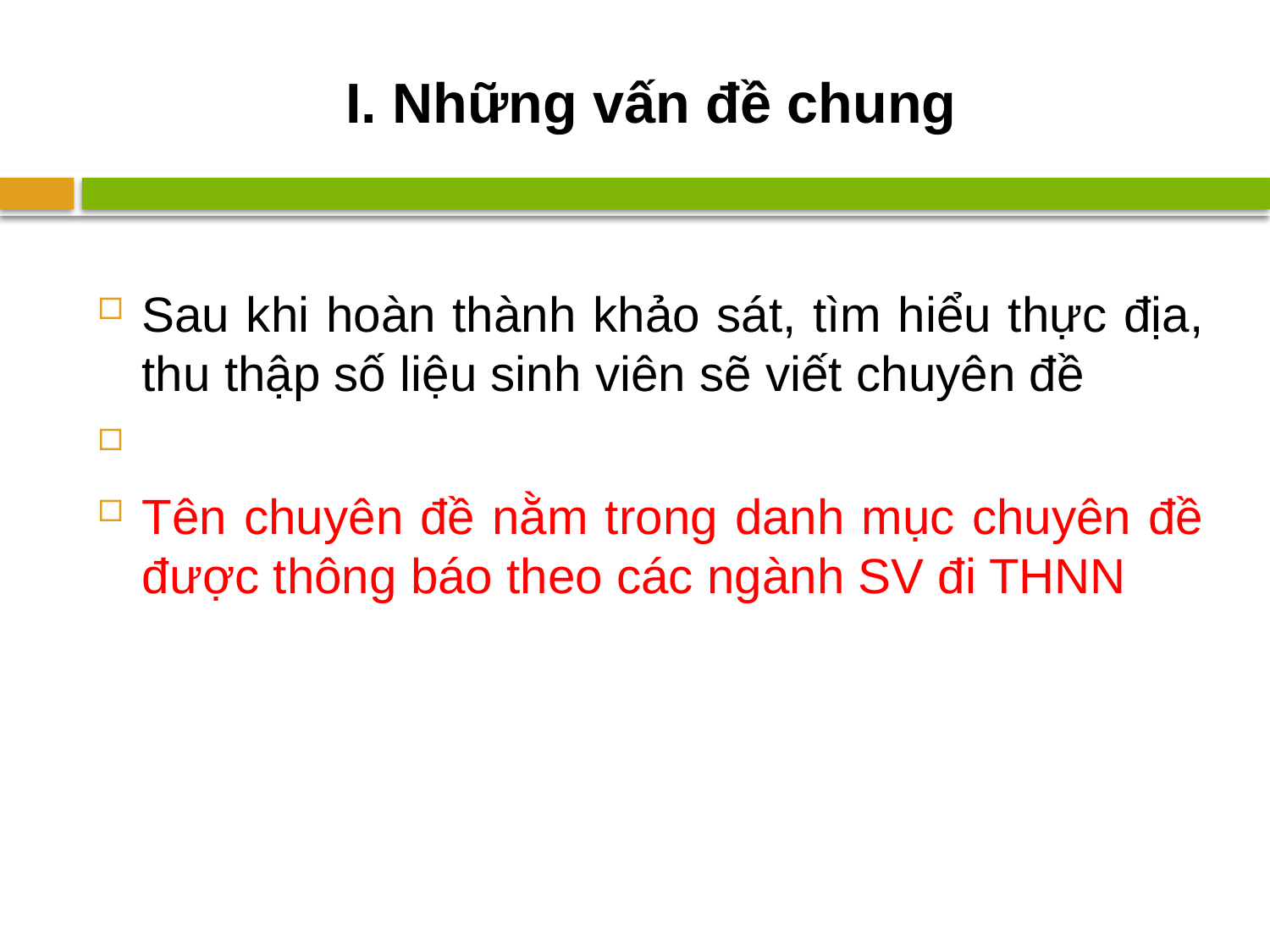

# I. Những vấn đề chung
Sau khi hoàn thành khảo sát, tìm hiểu thực địa, thu thập số liệu sinh viên sẽ viết chuyên đề

Tên chuyên đề nằm trong danh mục chuyên đề được thông báo theo các ngành SV đi THNN